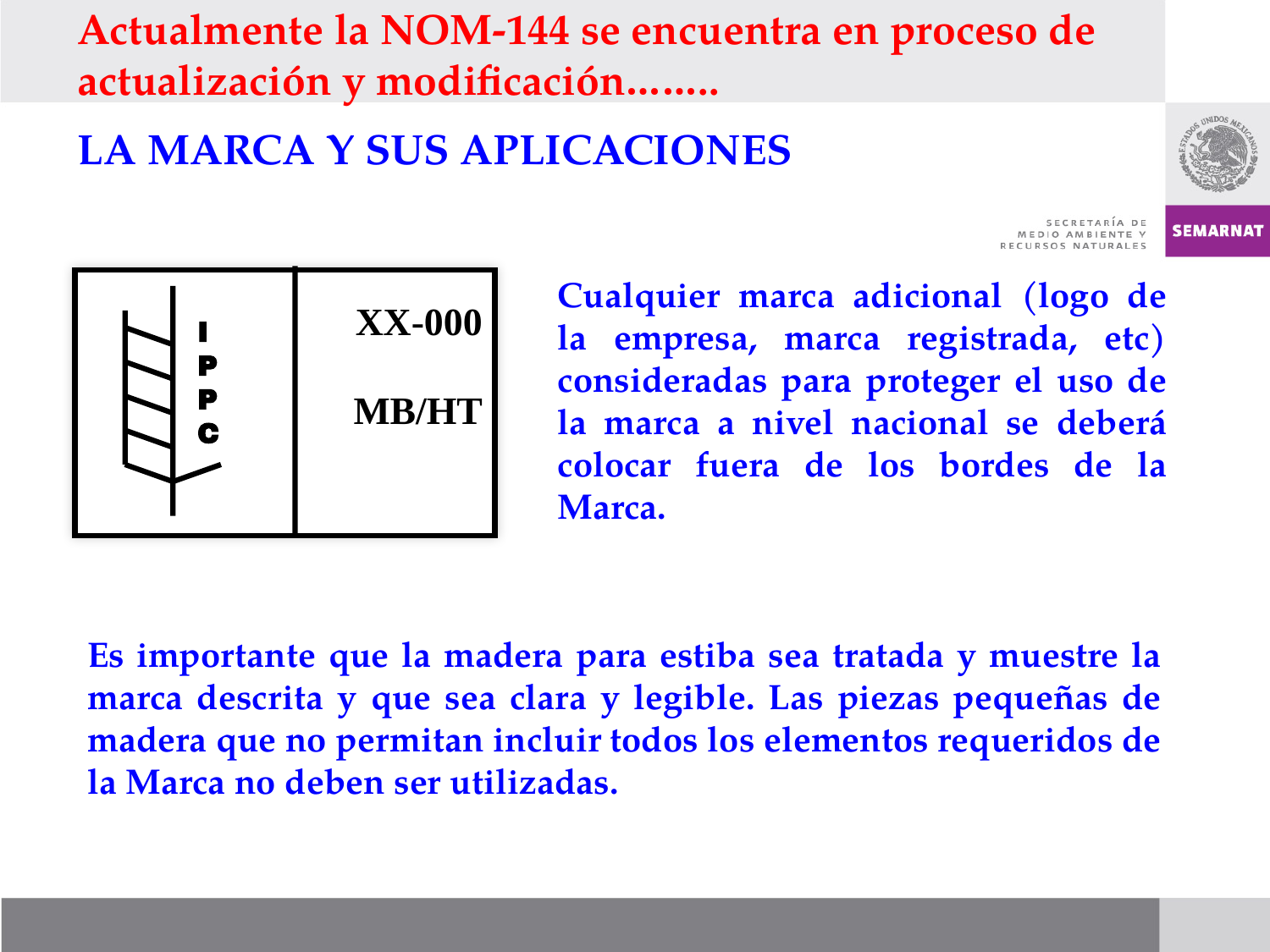

Actualmente la NOM-144 se encuentra en proceso de actualización y modificación……..

LA MARCA Y SUS APLICACIONES

Cualquier marca adicional (logo de la empresa, marca registrada, etc) consideradas para proteger el uso de la marca a nivel nacional se deberá colocar fuera de los bordes de la Marca.

XX-000

MB/HT

I
P
P
C

Es importante que la madera para estiba sea tratada y muestre la marca descrita y que sea clara y legible. Las piezas pequeñas de madera que no permitan incluir todos los elementos requeridos de la Marca no deben ser utilizadas.